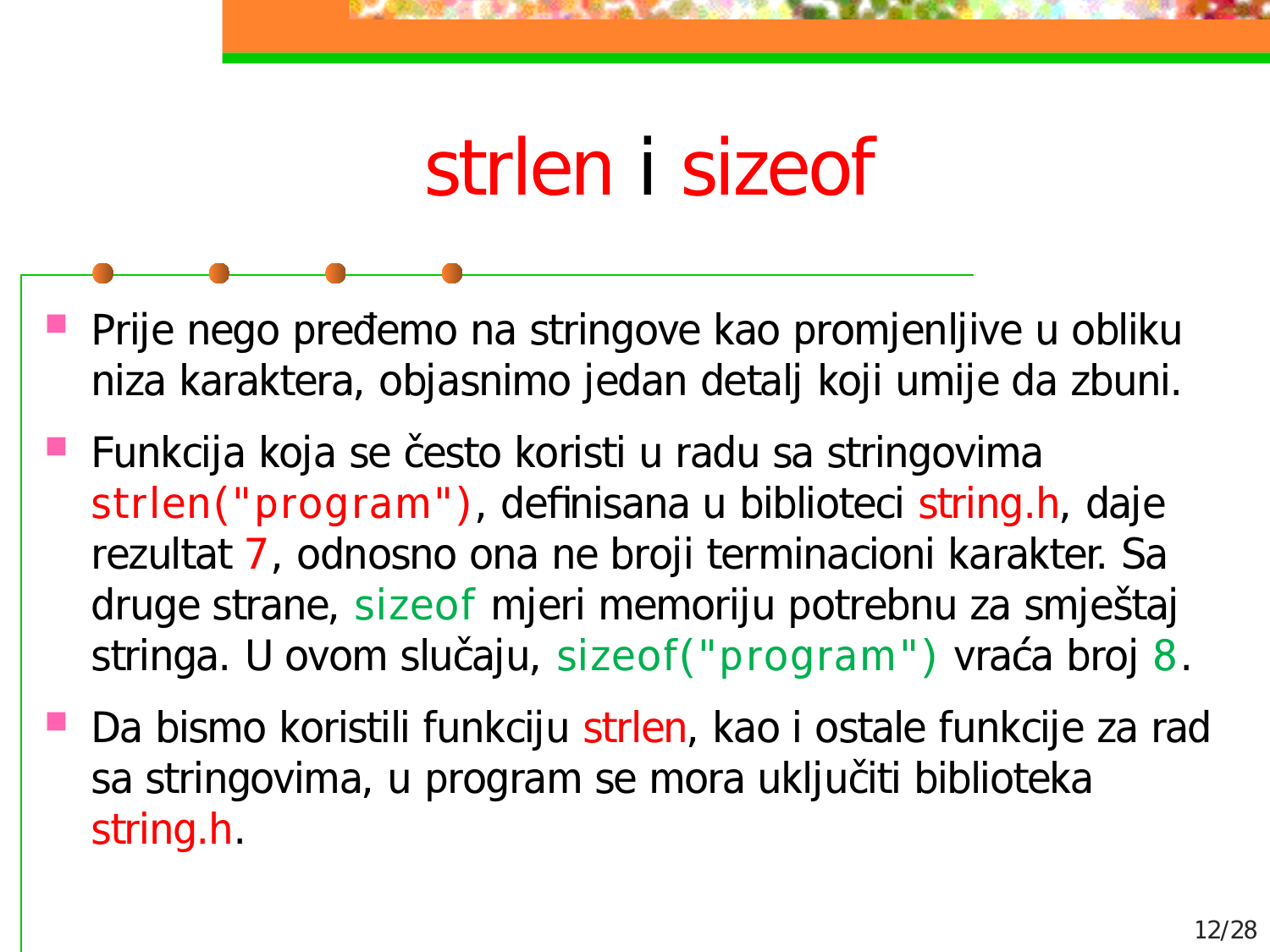

# strlen i sizeof
Prije nego pređemo na stringove kao promjenljive u obliku niza karaktera, objasnimo jedan detalj koji umije da zbuni.
Funkcija koja se često koristi u radu sa stringovima strlen("program"), definisana u biblioteci string.h, daje rezultat 7, odnosno ona ne broji terminacioni karakter. Sa druge strane, sizeof mjeri memoriju potrebnu za smještaj stringa. U ovom slučaju, sizeof("program") vraća broj 8.
Da bismo koristili funkciju strlen, kao i ostale funkcije za rad sa stringovima, u program se mora uključiti biblioteka string.h.
12/28